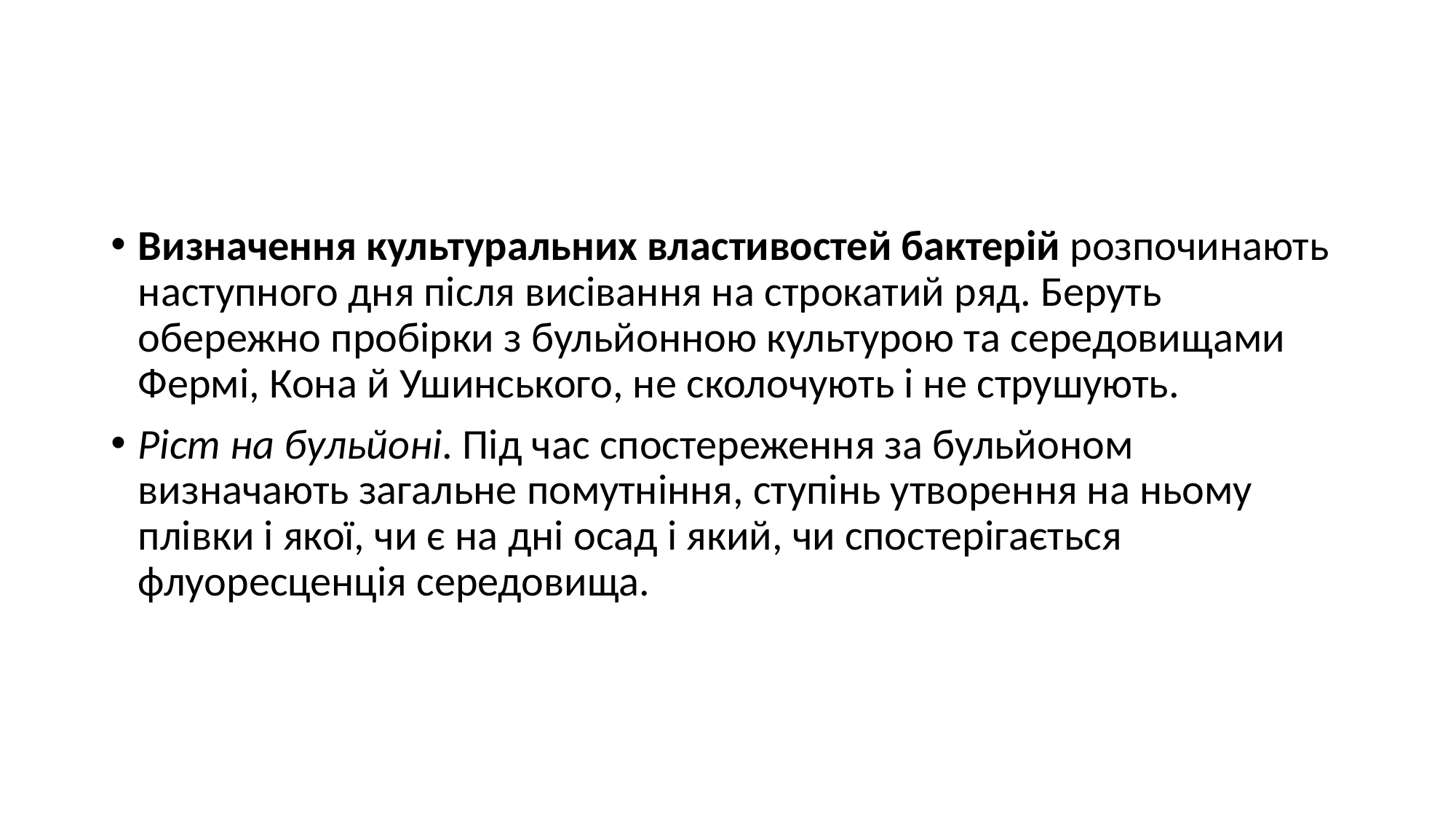

#
Визначення культуральних властивостей бактерій розпочинають наступного дня після висівання на строкатий ряд. Беруть обережно пробірки з бульйонною культурою та середовищами Фермі, Кона й Ушинського, не сколочують і не струшують.
Ріст на бульйоні. Під час спостереження за бульйоном визначають загальне помутніння, ступінь утворення на ньому плівки і якої, чи є на дні осад і який, чи спостерігається флуоресценція середовища.